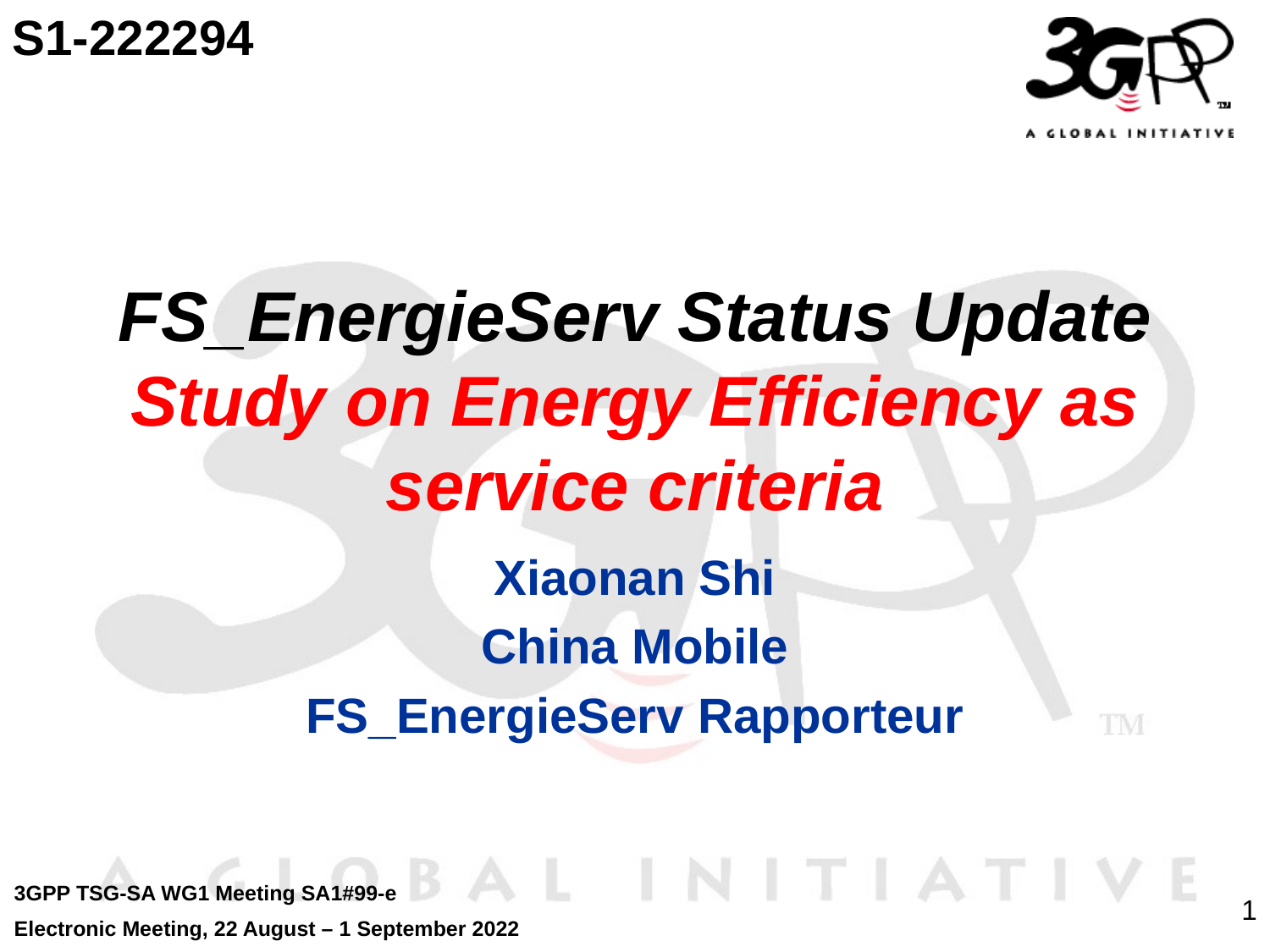

S1-222294
# FS_EnergieServ Status Update Study on Energy Efficiency as service criteria
Xiaonan Shi
China Mobile
FS_EnergieServ Rapporteur
3GPP TSG-SA WG1 Meeting SA1#99-e
Electronic Meeting, 22 August – 1 September 2022
1